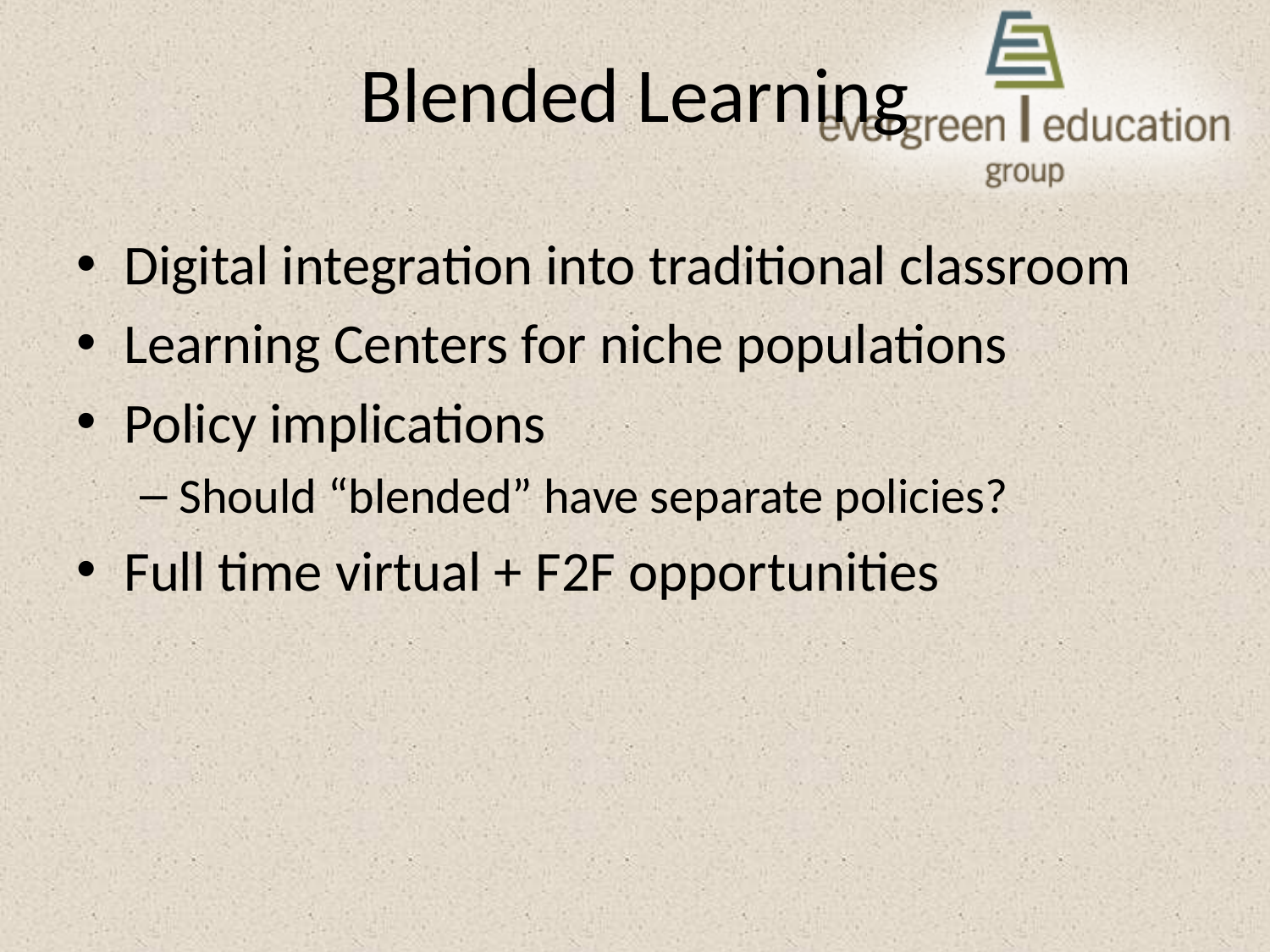

# Blended Learning
Digital integration into traditional classroom
Learning Centers for niche populations
Policy implications
Should “blended” have separate policies?
Full time virtual + F2F opportunities